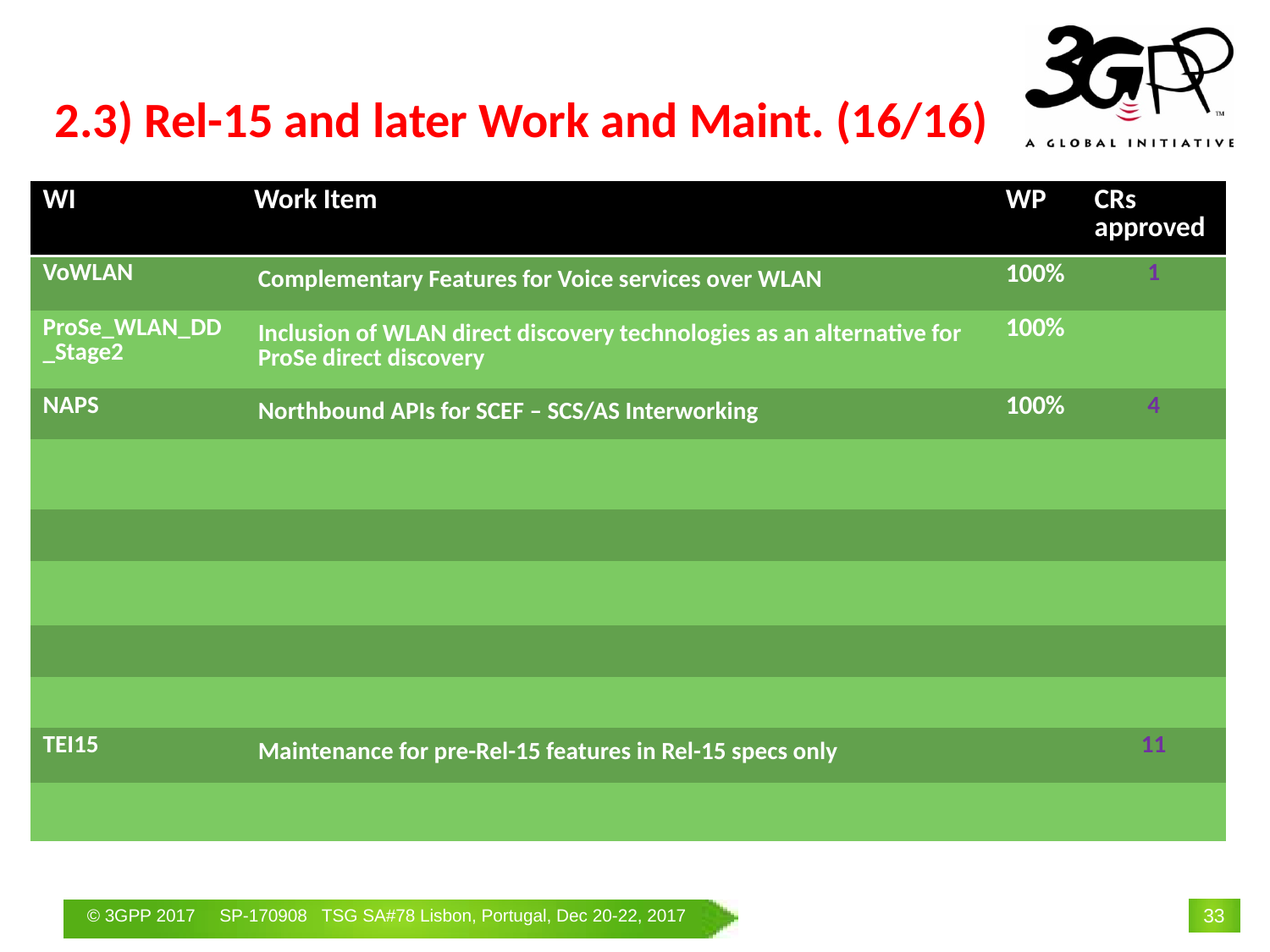

# 2.3) Rel-15 and later Work and Maint. (16/16)
| WI | Work Item | WP | CRs approved |
| --- | --- | --- | --- |
| VoWLAN | Complementary Features for Voice services over WLAN | 100% | 1 |
| ProSe\_WLAN\_DD\_Stage2 | Inclusion of WLAN direct discovery technologies as an alternative for ProSe direct discovery | 100% |  |
| NAPS | Northbound APIs for SCEF – SCS/AS Interworking | 100% | 4 |
|  |  |  |  |
|  |  |  |  |
|  |  |  |  |
|  |  |  |  |
|  |  |  |  |
| TEI15 | Maintenance for pre-Rel-15 features in Rel-15 specs only |  | 11 |
|  |  |  |  |